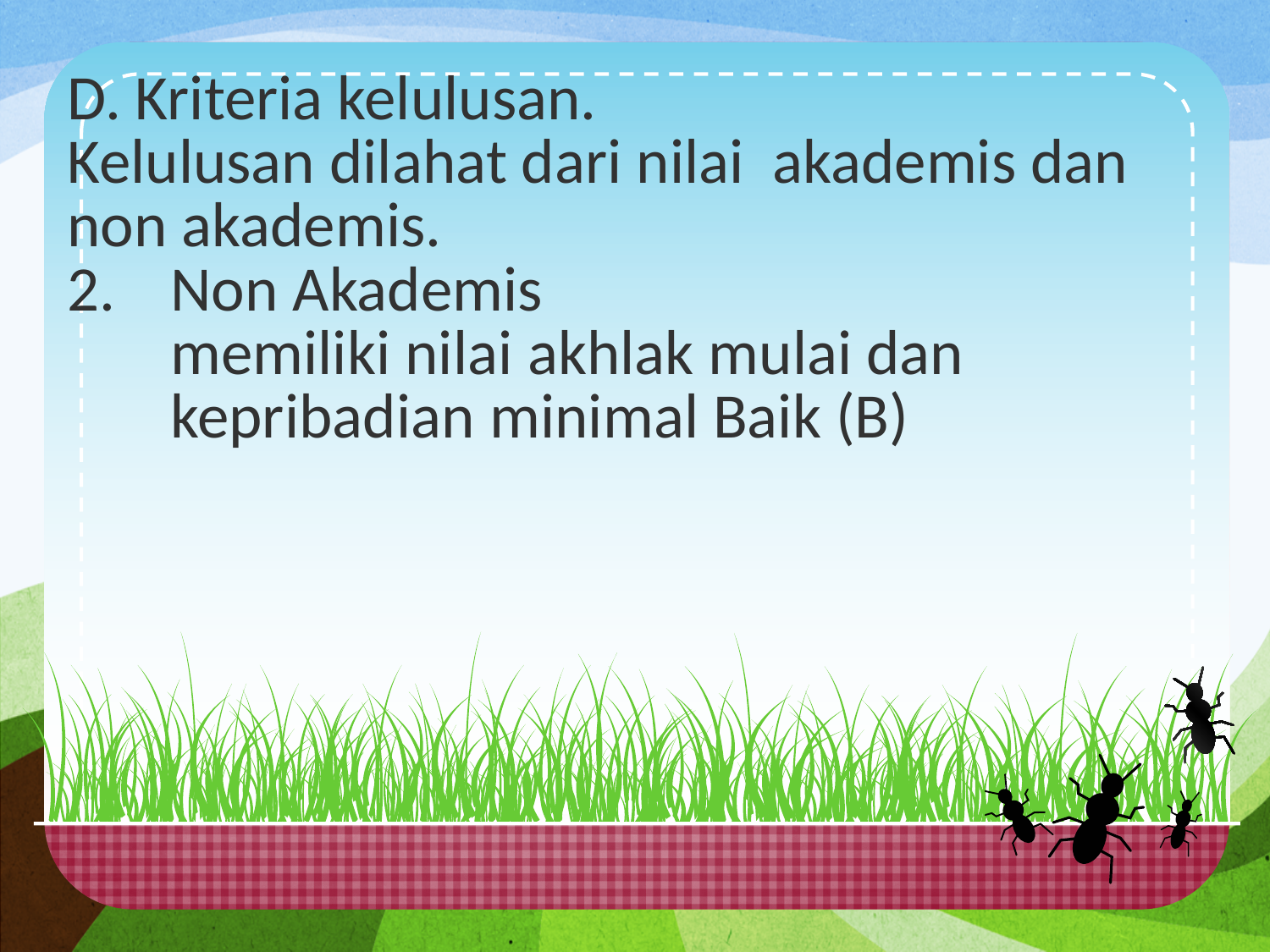

D. Kriteria kelulusan.
Kelulusan dilahat dari nilai  akademis dan non akademis.
2.	Non Akademis
	memiliki nilai akhlak mulai dan kepribadian minimal Baik (B)